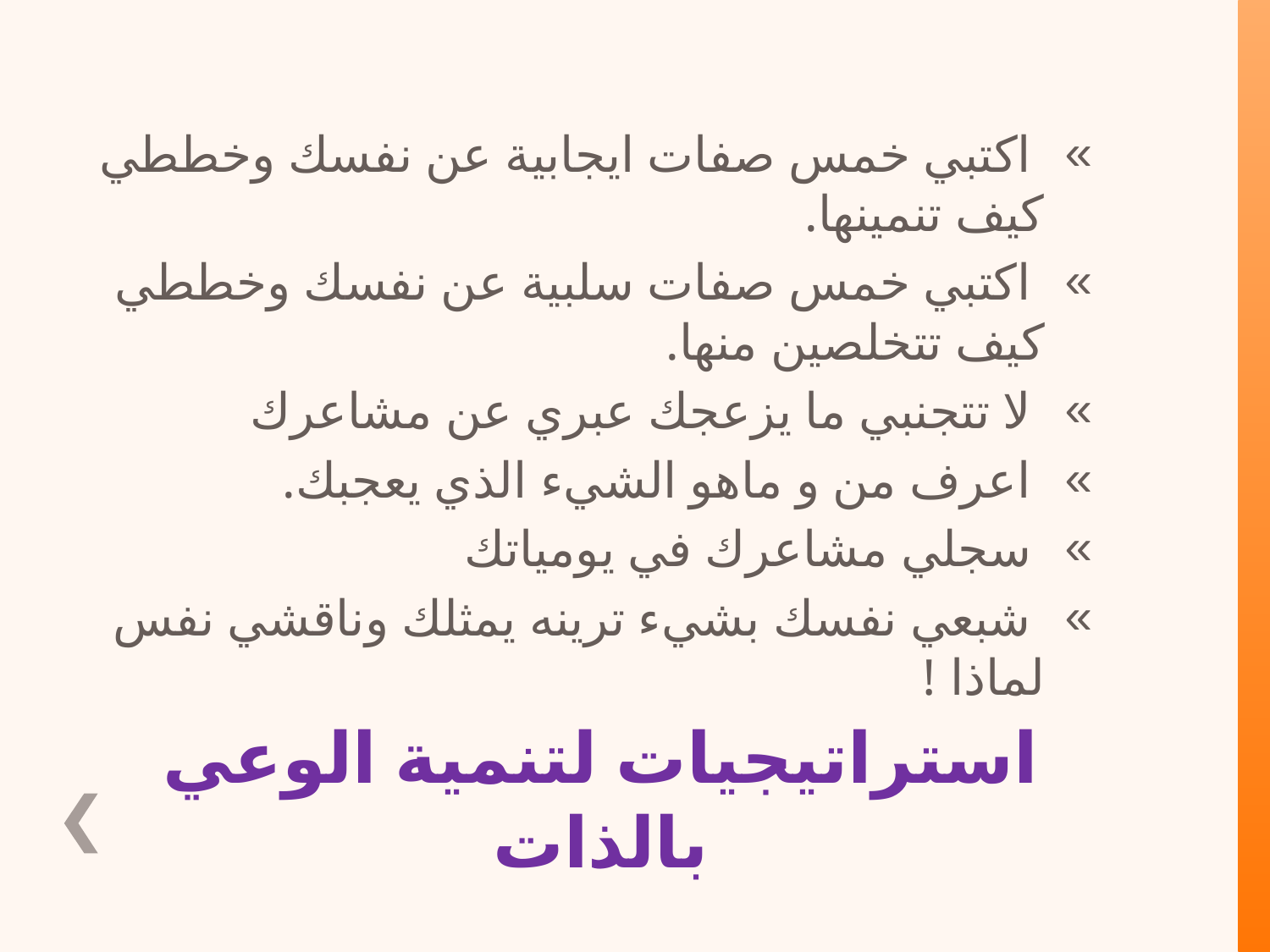

اكتبي خمس صفات ايجابية عن نفسك وخططي كيف تنمينها.
 اكتبي خمس صفات سلبية عن نفسك وخططي كيف تتخلصين منها.
 لا تتجنبي ما يزعجك عبري عن مشاعرك
 اعرف من و ماهو الشيء الذي يعجبك.
 سجلي مشاعرك في يومياتك
 شبعي نفسك بشيء ترينه يمثلك وناقشي نفس لماذا !

# استراتيجيات لتنمية الوعي بالذات